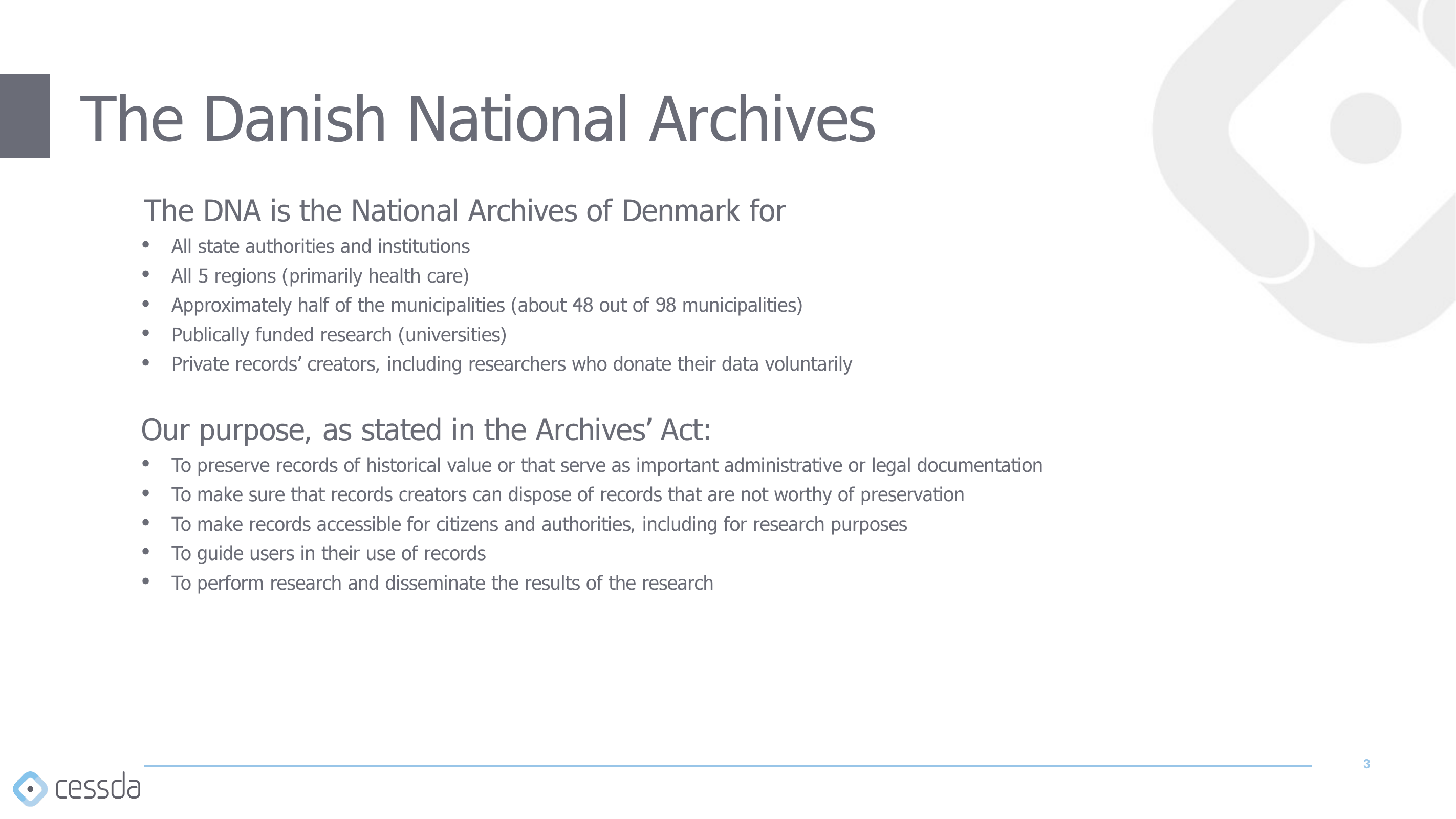

# The Danish National Archives
The DNA is the National Archives of Denmark for
All state authorities and institutions
All 5 regions (primarily health care)
Approximately half of the municipalities (about 48 out of 98 municipalities)
Publically funded research (universities)
Private records’ creators, including researchers who donate their data voluntarily

Our purpose, as stated in the Archives’ Act:
To preserve records of historical value or that serve as important administrative or legal documentation
To make sure that records creators can dispose of records that are not worthy of preservation
To make records accessible for citizens and authorities, including for research purposes
To guide users in their use of records
To perform research and disseminate the results of the research

3